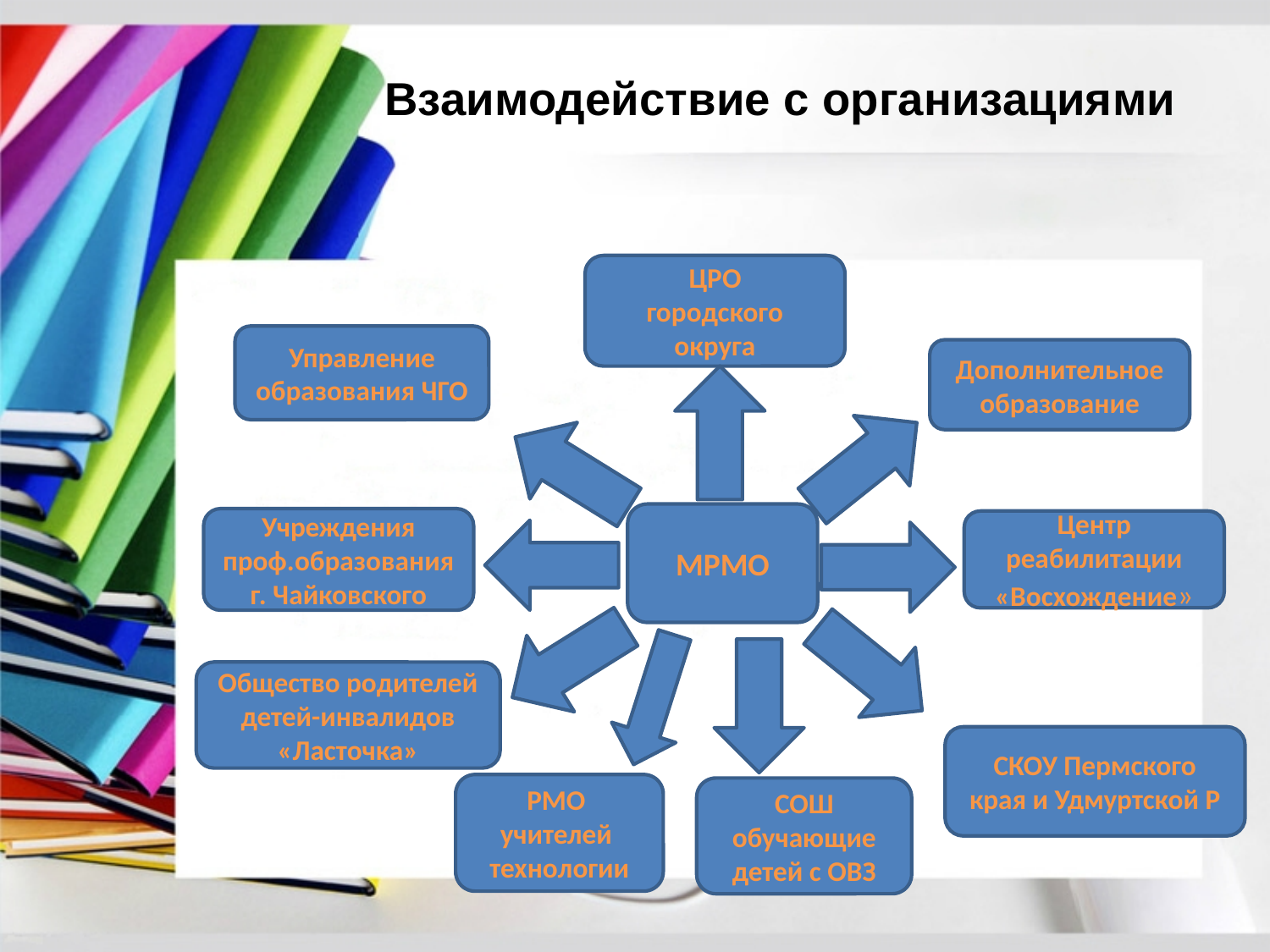

# Взаимодействие с организациями
ЦРО
городского округа
Управление образования ЧГО

Дополнительное
образование

МРМО
Учреждения проф.образования
г. Чайковского
Центр реабилитации «Восхождение»

Общество родителей детей-инвалидов «Ласточка»
СКОУ Пермского края и Удмуртской Р
РМО
учителей
технологии
СОШ обучающие детей с ОВЗ